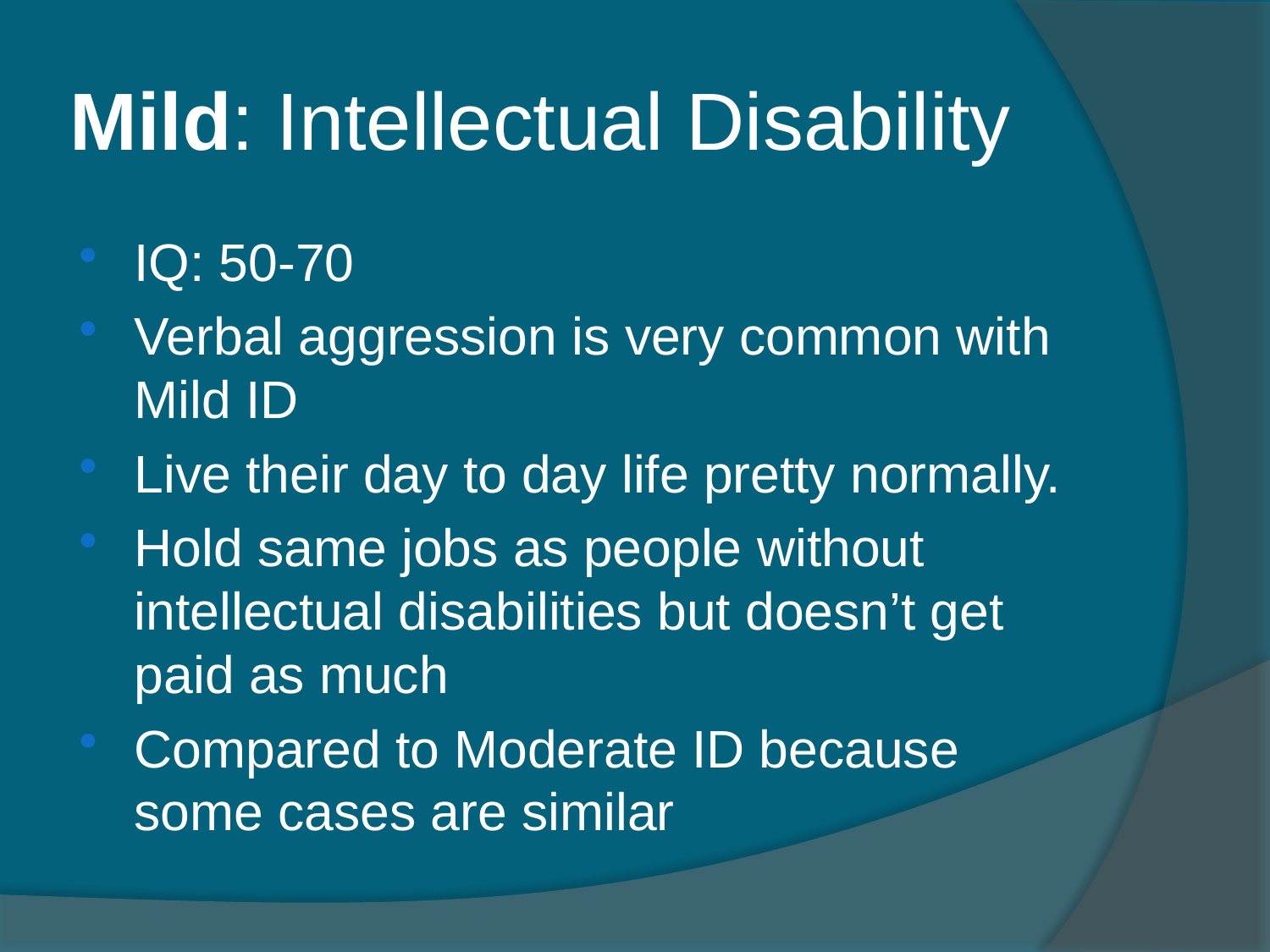

# Mild: Intellectual Disability
IQ: 50-70
Verbal aggression is very common with Mild ID
Live their day to day life pretty normally.
Hold same jobs as people without intellectual disabilities but doesn’t get paid as much
Compared to Moderate ID because some cases are similar